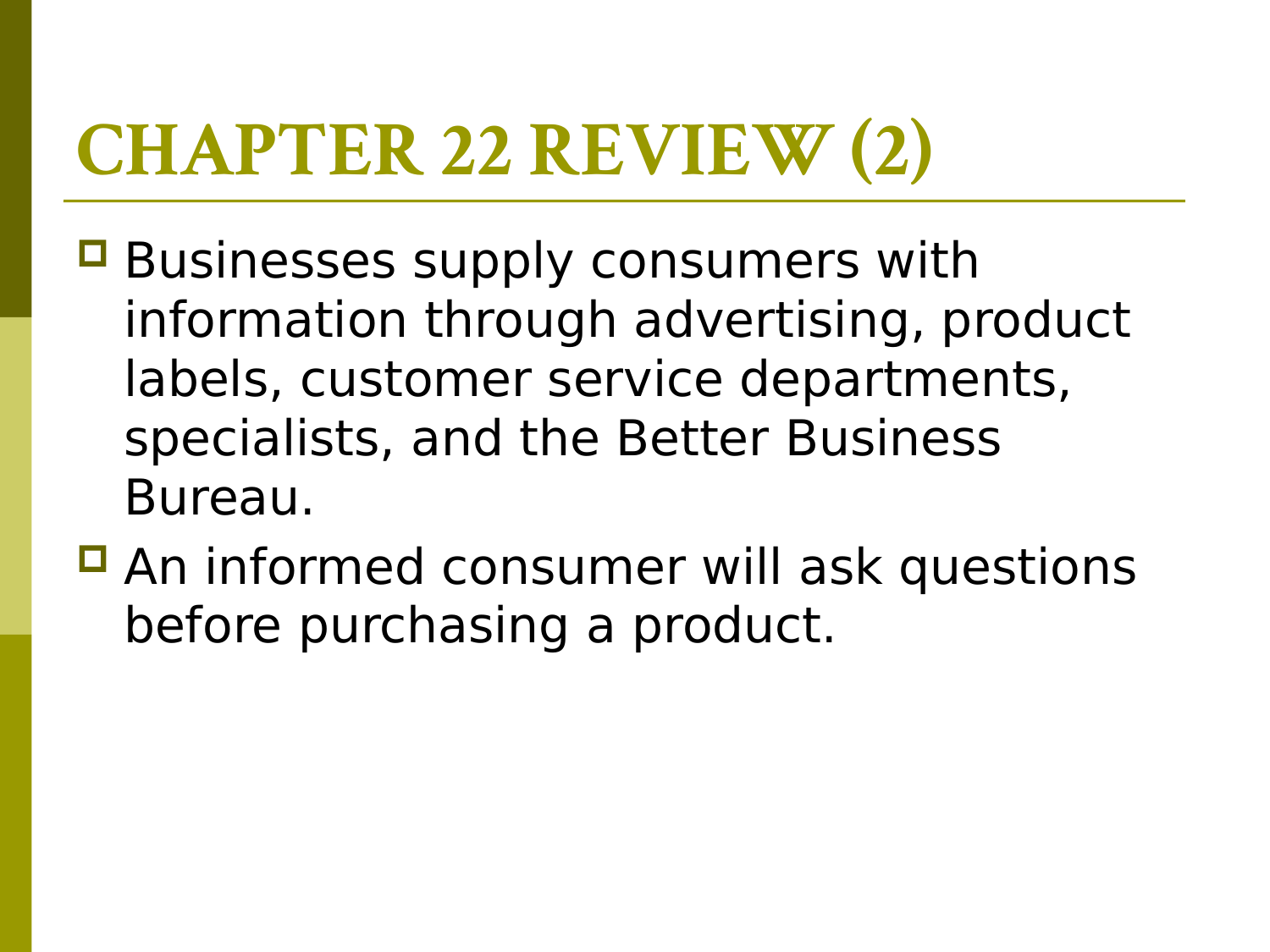

# CHAPTER 22 REVIEW (2)
Businesses supply consumers with information through advertising, product labels, customer service departments, specialists, and the Better Business Bureau.
An informed consumer will ask questions before purchasing a product.